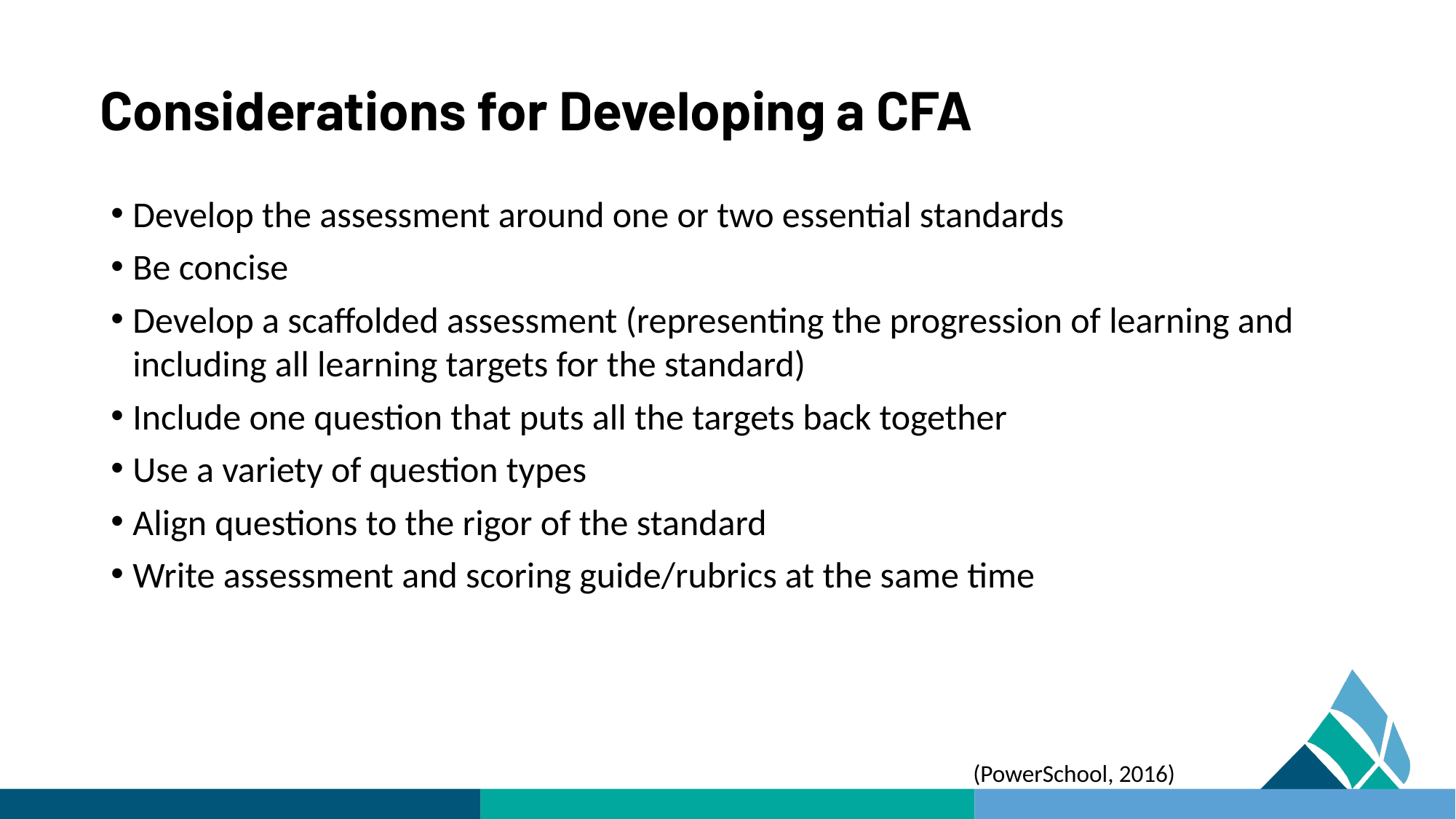

# Considerations for Developing a CFA
Develop the assessment around one or two essential standards
Be concise
Develop a scaffolded assessment (representing the progression of learning and including all learning targets for the standard)
Include one question that puts all the targets back together
Use a variety of question types
Align questions to the rigor of the standard
Write assessment and scoring guide/rubrics at the same time

 (PowerSchool, 2016)